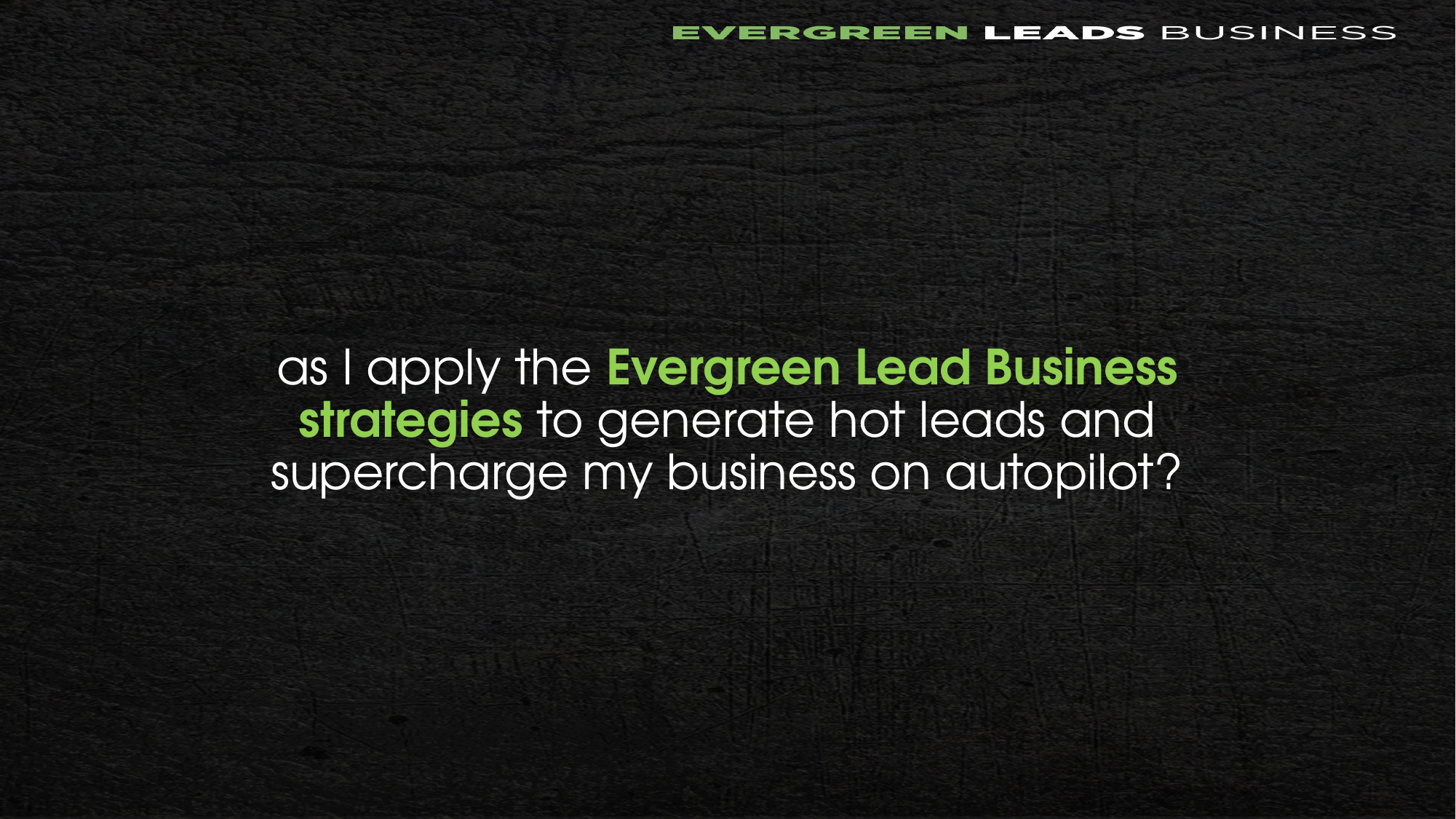

# as I apply the Evergreen Lead Business strategies to generate hot leads and supercharge my business on autopilot?